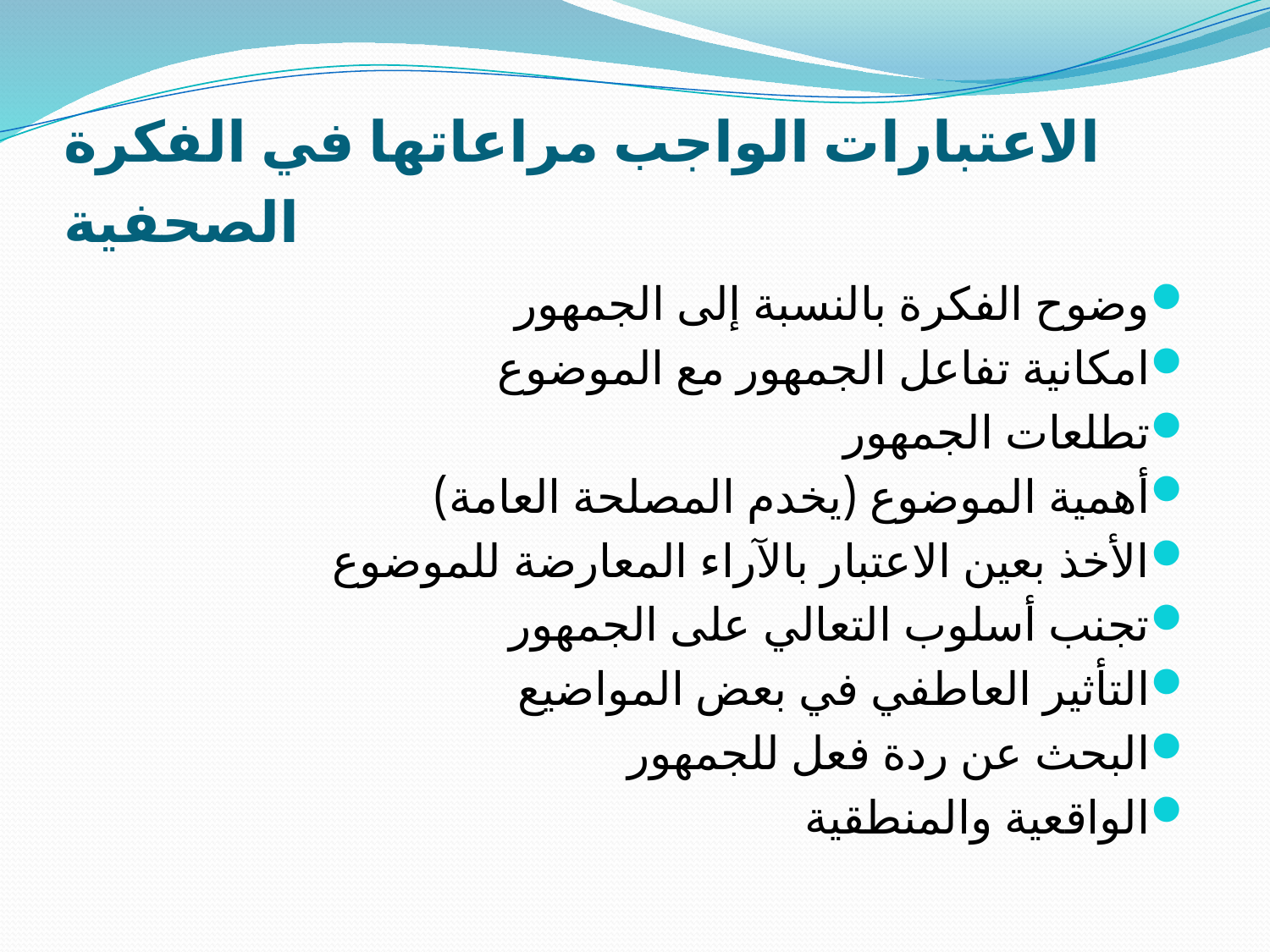

# الاعتبارات الواجب مراعاتها في الفكرة الصحفية
وضوح الفكرة بالنسبة إلى الجمهور
امكانية تفاعل الجمهور مع الموضوع
تطلعات الجمهور
أهمية الموضوع (يخدم المصلحة العامة)
الأخذ بعين الاعتبار بالآراء المعارضة للموضوع
تجنب أسلوب التعالي على الجمهور
التأثير العاطفي في بعض المواضيع
البحث عن ردة فعل للجمهور
الواقعية والمنطقية